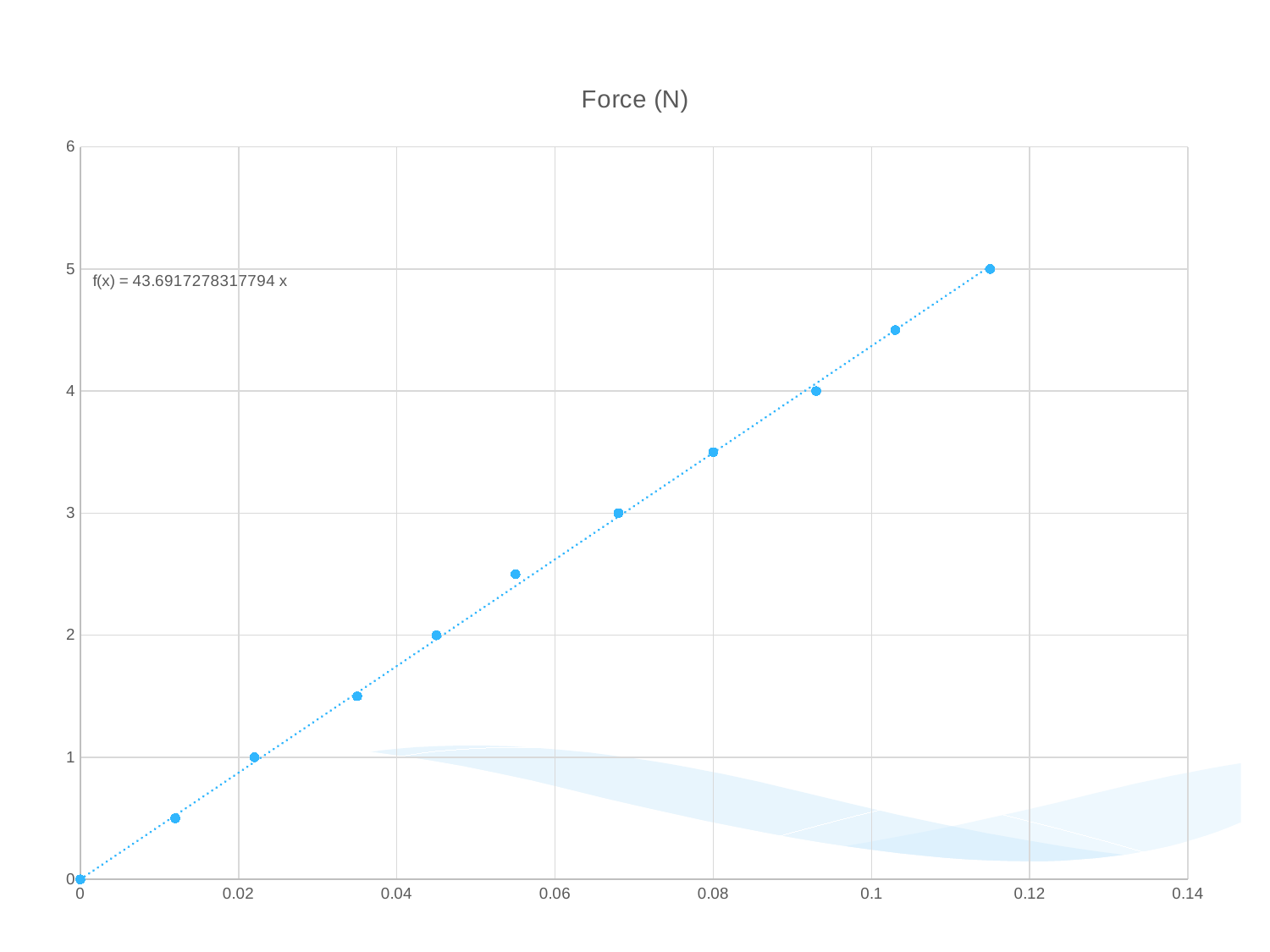

### Chart:

| Category | Force (N) |
|---|---|